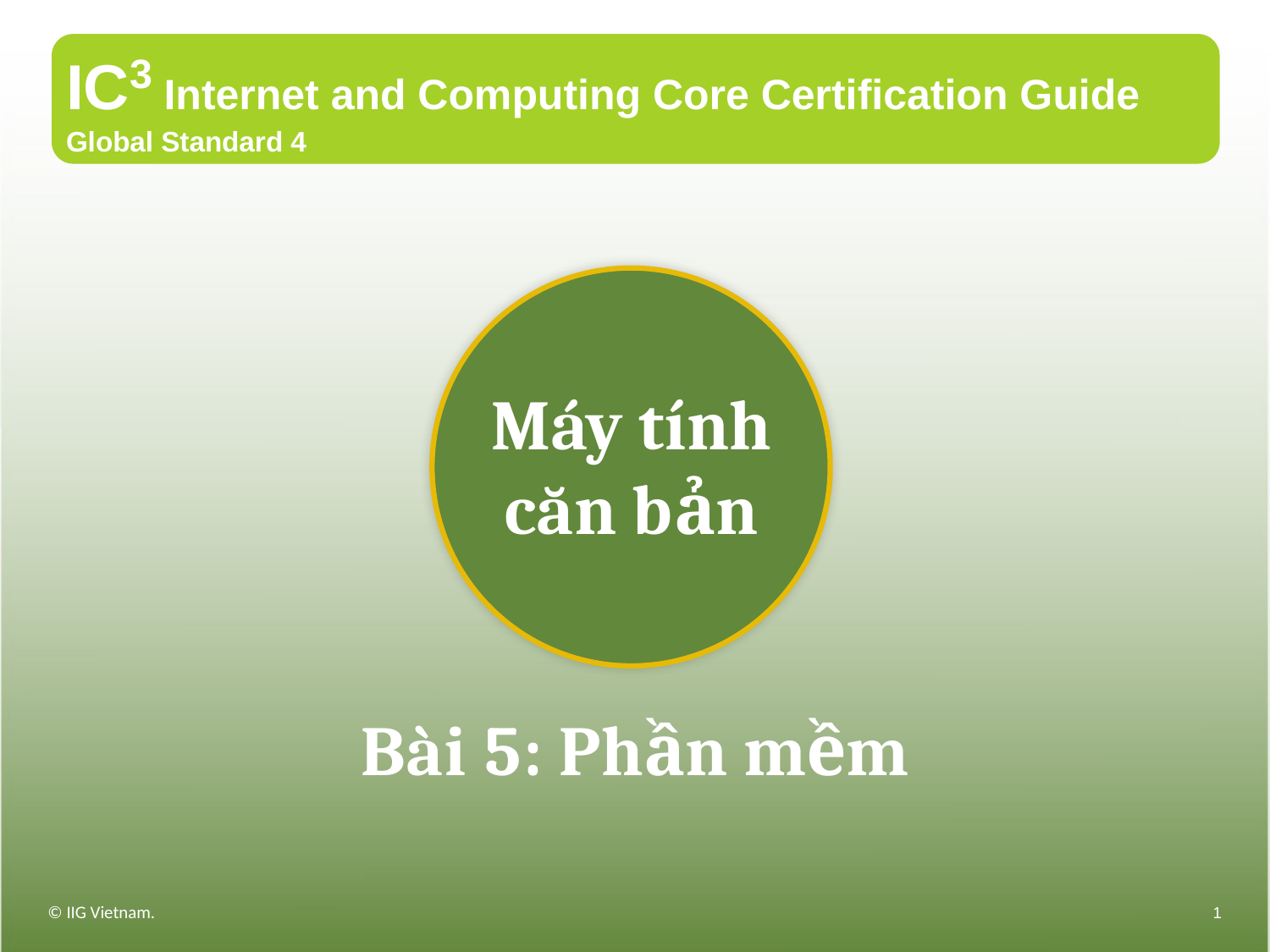

IC3 Internet and Computing Core Certification Guide
Global Standard 4

# Máy tính căn bản

Bài 5: Phần mềm
© IIG Vietnam.
1